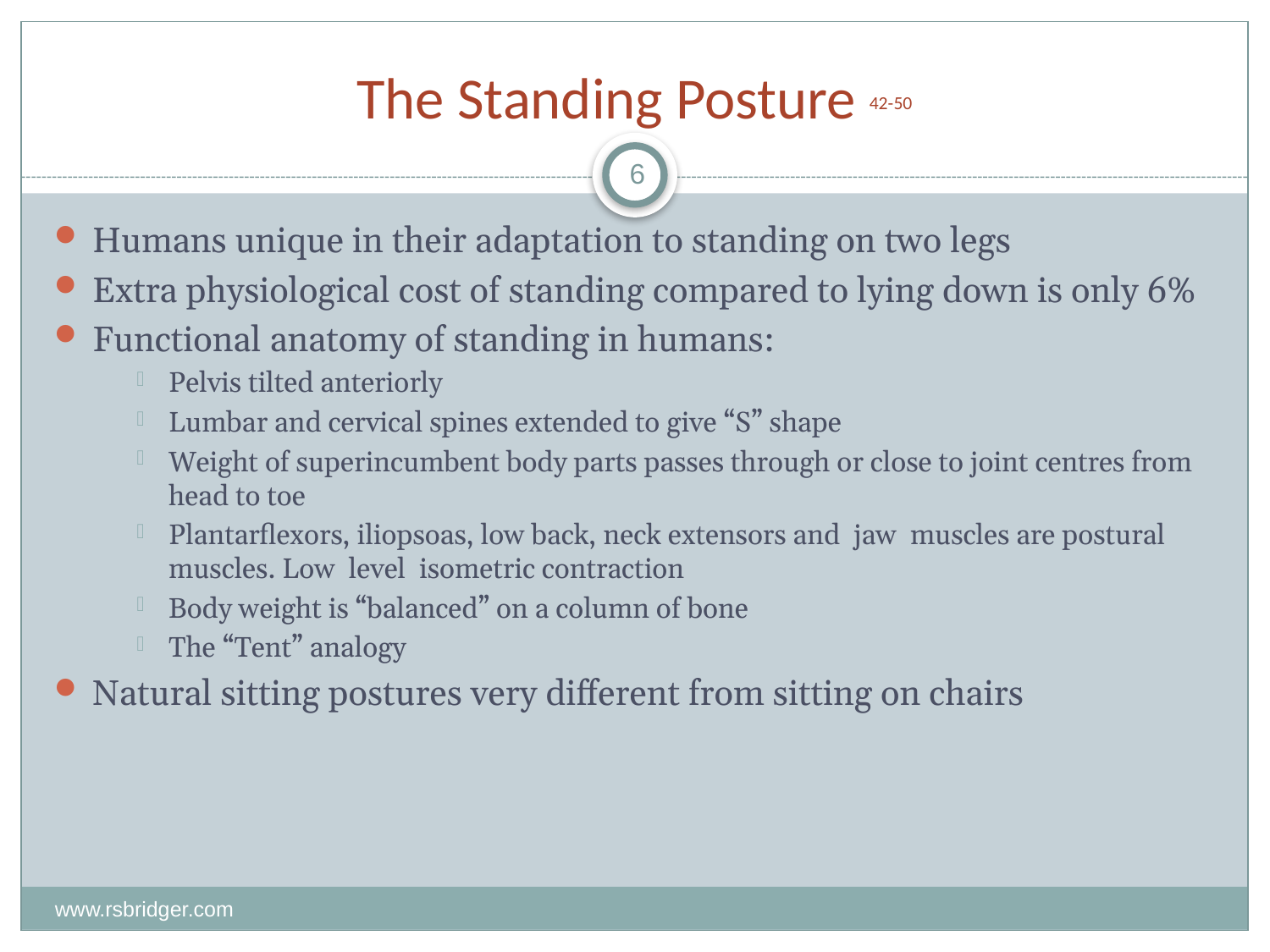

# The Standing Posture 42-50
6
Humans unique in their adaptation to standing on two legs
Extra physiological cost of standing compared to lying down is only 6%
Functional anatomy of standing in humans:
Pelvis tilted anteriorly
Lumbar and cervical spines extended to give “S” shape
Weight of superincumbent body parts passes through or close to joint centres from head to toe
Plantarflexors, iliopsoas, low back, neck extensors and  jaw  muscles are postural muscles. Low  level  isometric contraction
Body weight is “balanced” on a column of bone
The “Tent” analogy
Natural sitting postures very different from sitting on chairs
www.rsbridger.com